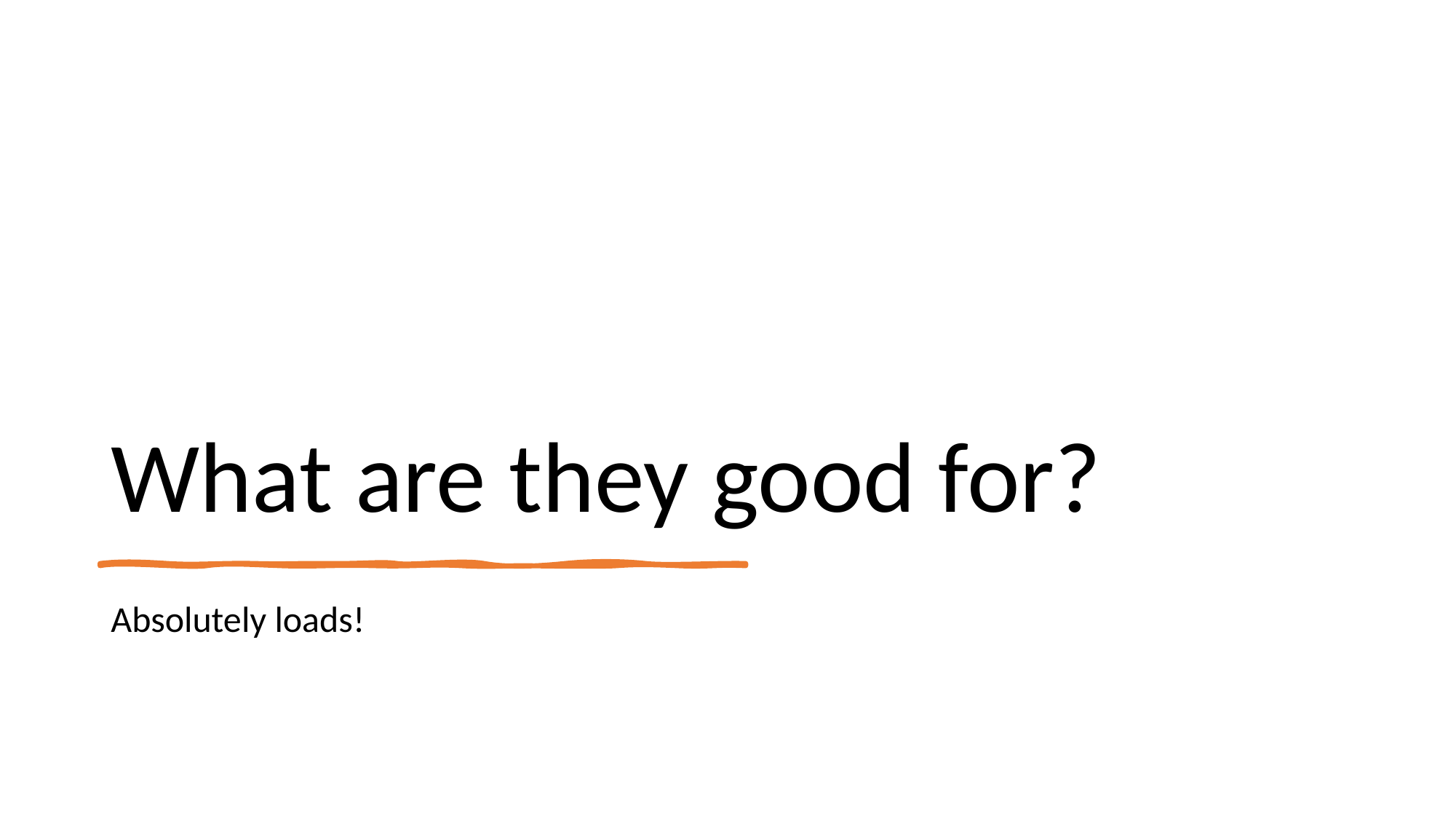

# What are they good for?

Absolutely loads!